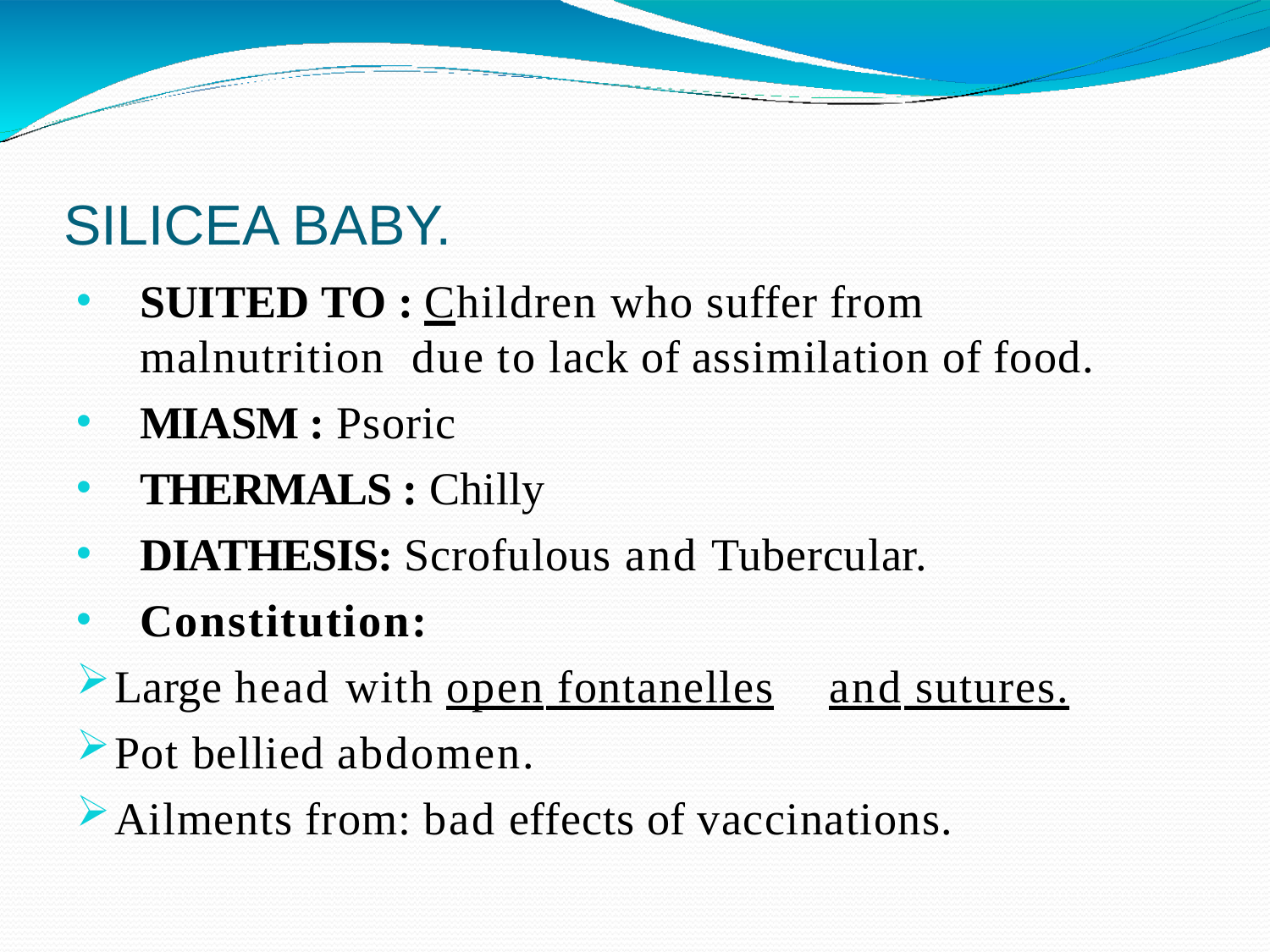

# SILICEA BABY.
SUITED TO : Children who suffer from malnutrition  due to lack of assimilation of food.
MIASM : Psoric
THERMALS : Chilly
DIATHESIS: Scrofulous and Tubercular.
Constitution:
Large head with open fontanelles	and sutures.
Pot bellied abdomen.
Ailments from: bad effects of vaccinations.